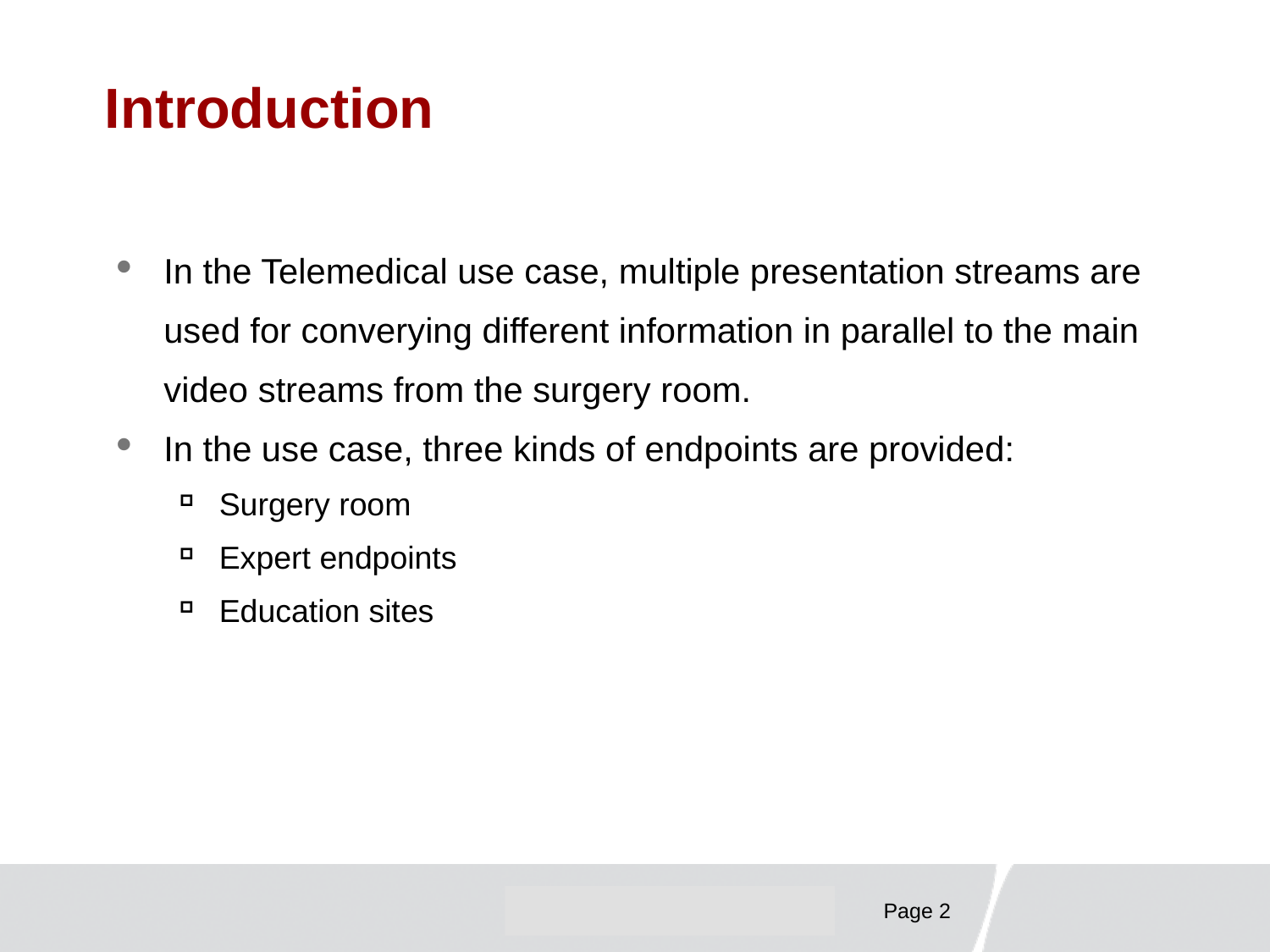

# Introduction
In the Telemedical use case, multiple presentation streams are used for converying different information in parallel to the main video streams from the surgery room.
In the use case, three kinds of endpoints are provided:
Surgery room
Expert endpoints
Education sites